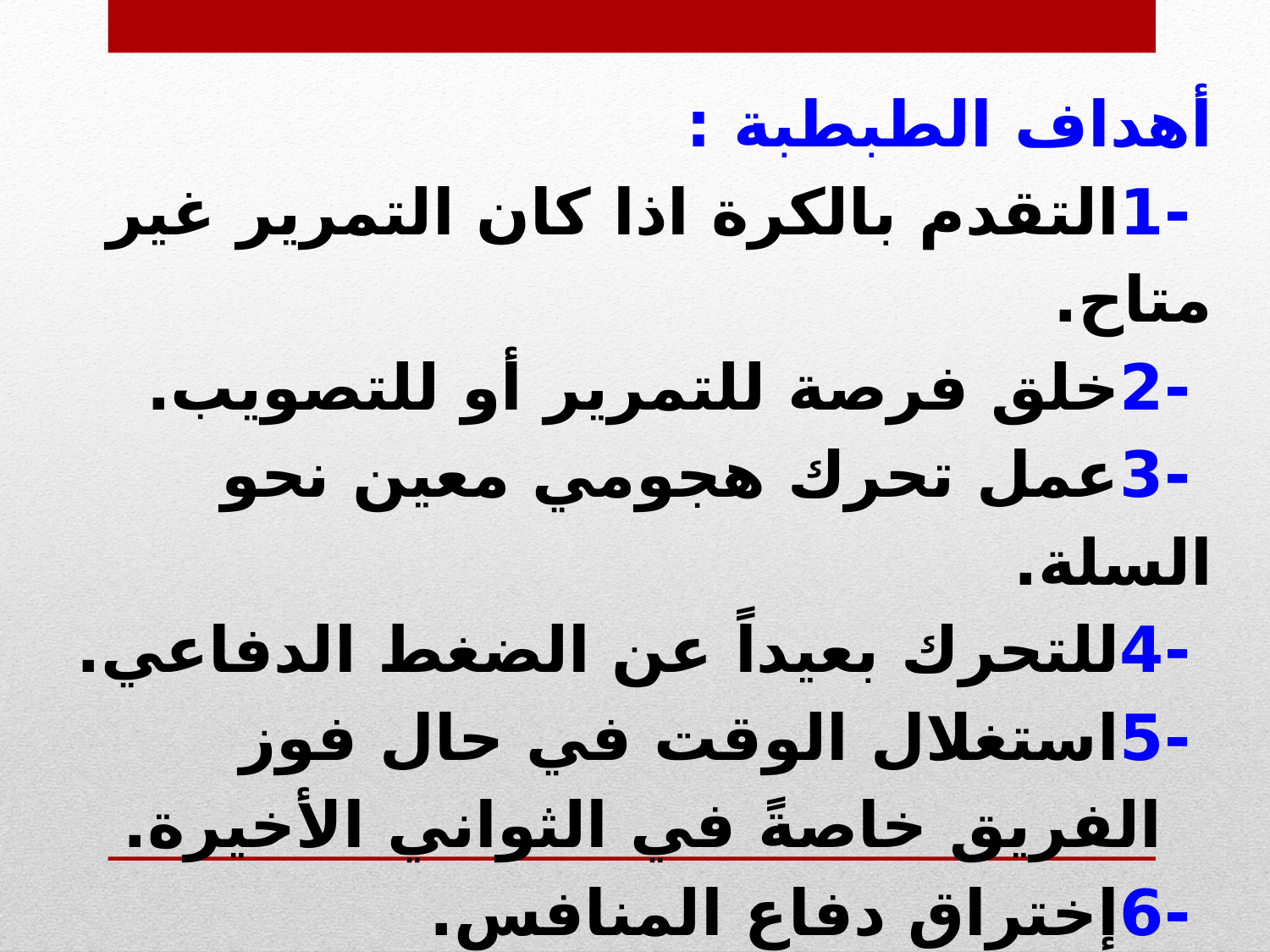

أهداف الطبطبة :
 -1التقدم بالكرة اذا كان التمرير غير متاح.
 -2خلق فرصة للتمرير أو للتصويب.
 -3عمل تحرك هجومي معين نحو السلة.
 -4للتحرك بعيداً عن الضغط الدفاعي.
 -5استغلال الوقت في حال فوز الفريق خاصةً في الثواني الأخيرة.
 -6إختراق دفاع المنافس.